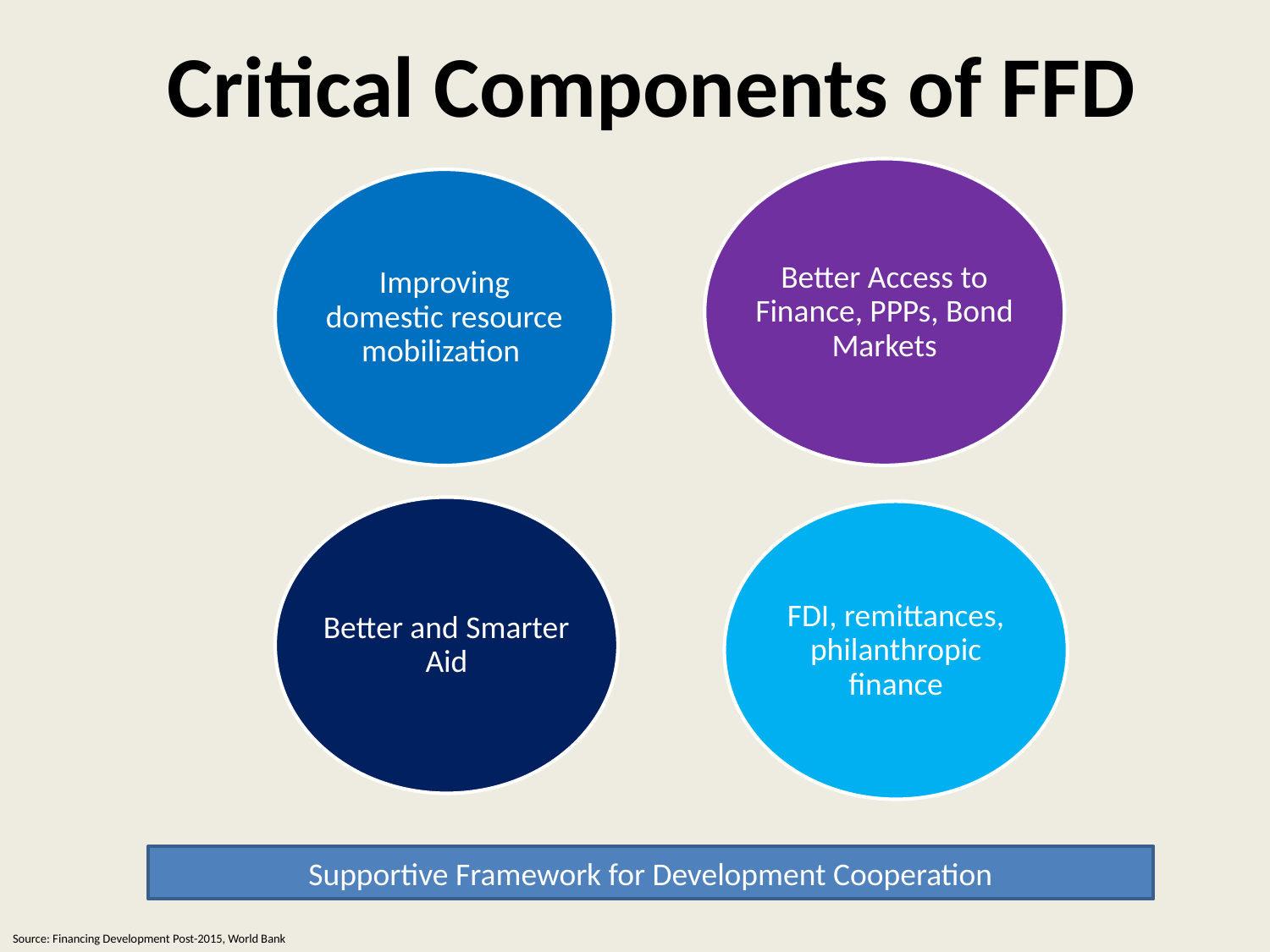

# Critical Components of FFD
Better Access to Finance, PPPs, Bond Markets
Improving domestic resource mobilization
Better and Smarter Aid
FDI, remittances, philanthropic finance
Supportive Framework for Development Cooperation
Source: Financing Development Post-2015, World Bank